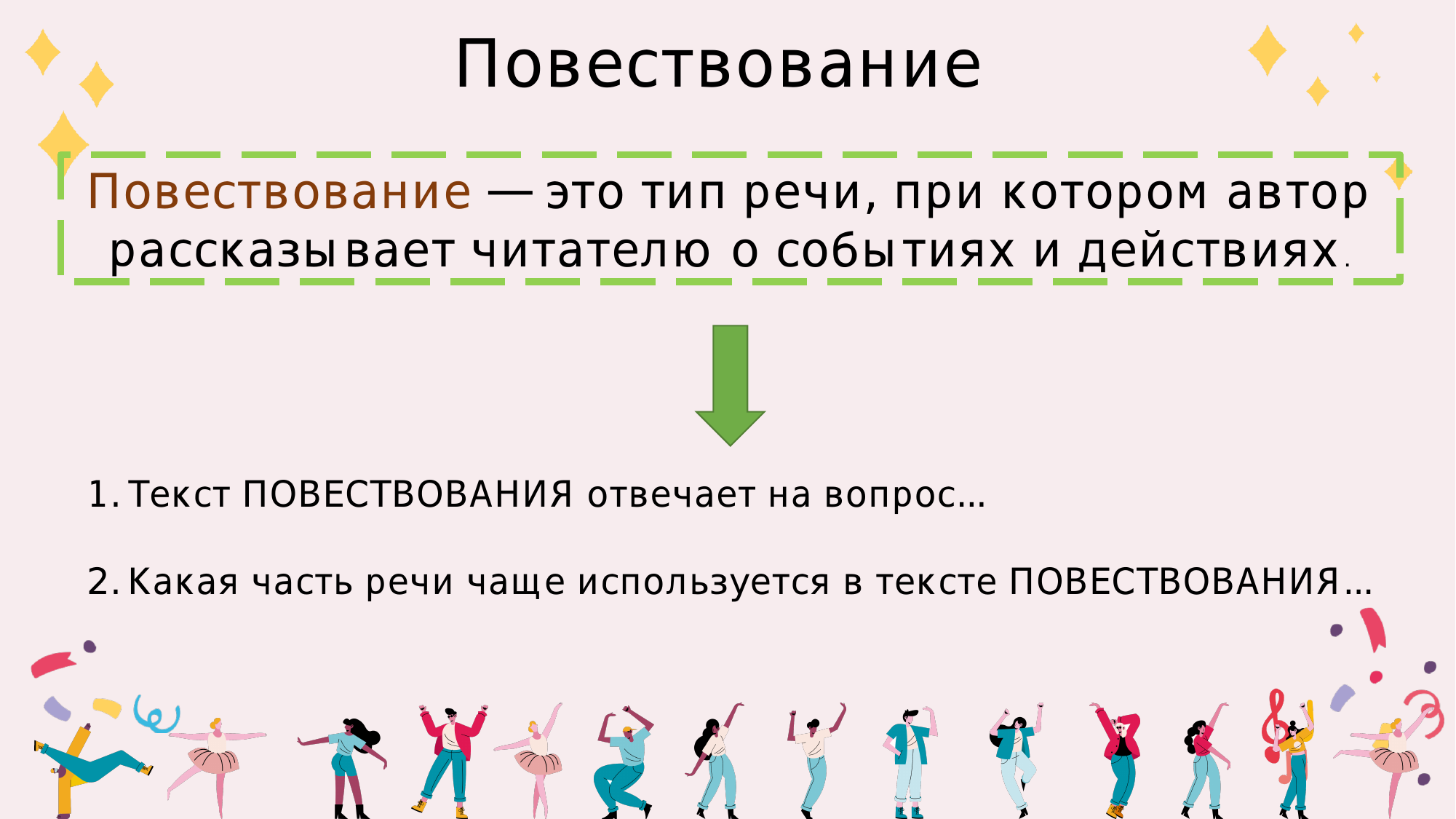

Повествование
Повествование — это тип речи, при котором автор рассказывает читателю о событиях и действиях.

Текст ПОВЕСТВОВАНИЯ отвечает на вопрос…

Какая часть речи чаще используется в тексте ПОВЕСТВОВАНИЯ…